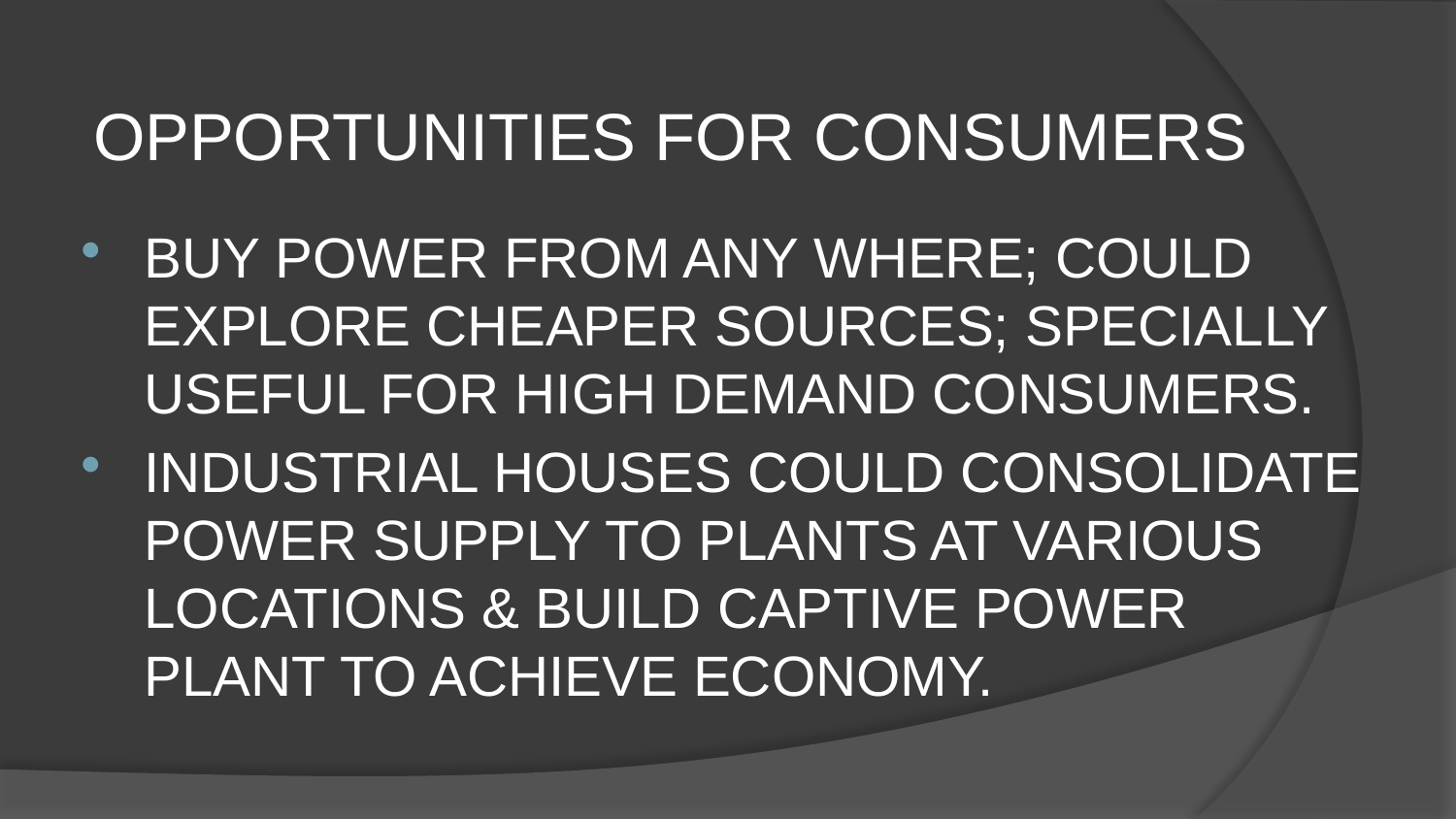

# OPPORTUNITIES FOR CONSUMERS
BUY POWER FROM ANY WHERE; COULD EXPLORE CHEAPER SOURCES; SPECIALLY USEFUL FOR HIGH DEMAND CONSUMERS.
INDUSTRIAL HOUSES COULD CONSOLIDATE POWER SUPPLY TO PLANTS AT VARIOUS LOCATIONS & BUILD CAPTIVE POWER PLANT TO ACHIEVE ECONOMY.